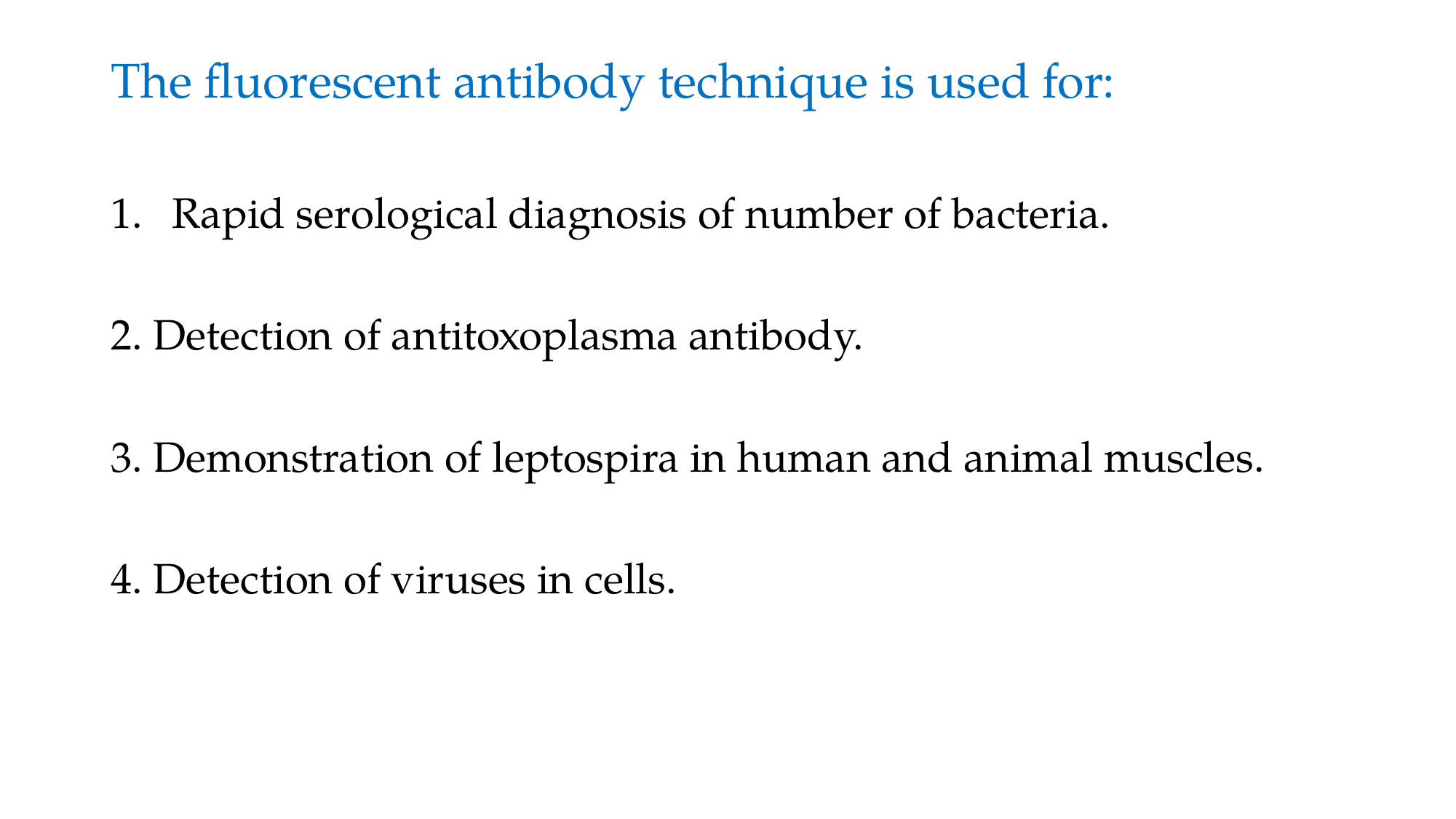

The fluorescent antibody technique is used for:

Rapid serological diagnosis of number of bacteria.

2. Detection of antitoxoplasma antibody.

3. Demonstration of leptospira in human and animal muscles.

4. Detection of viruses in cells.